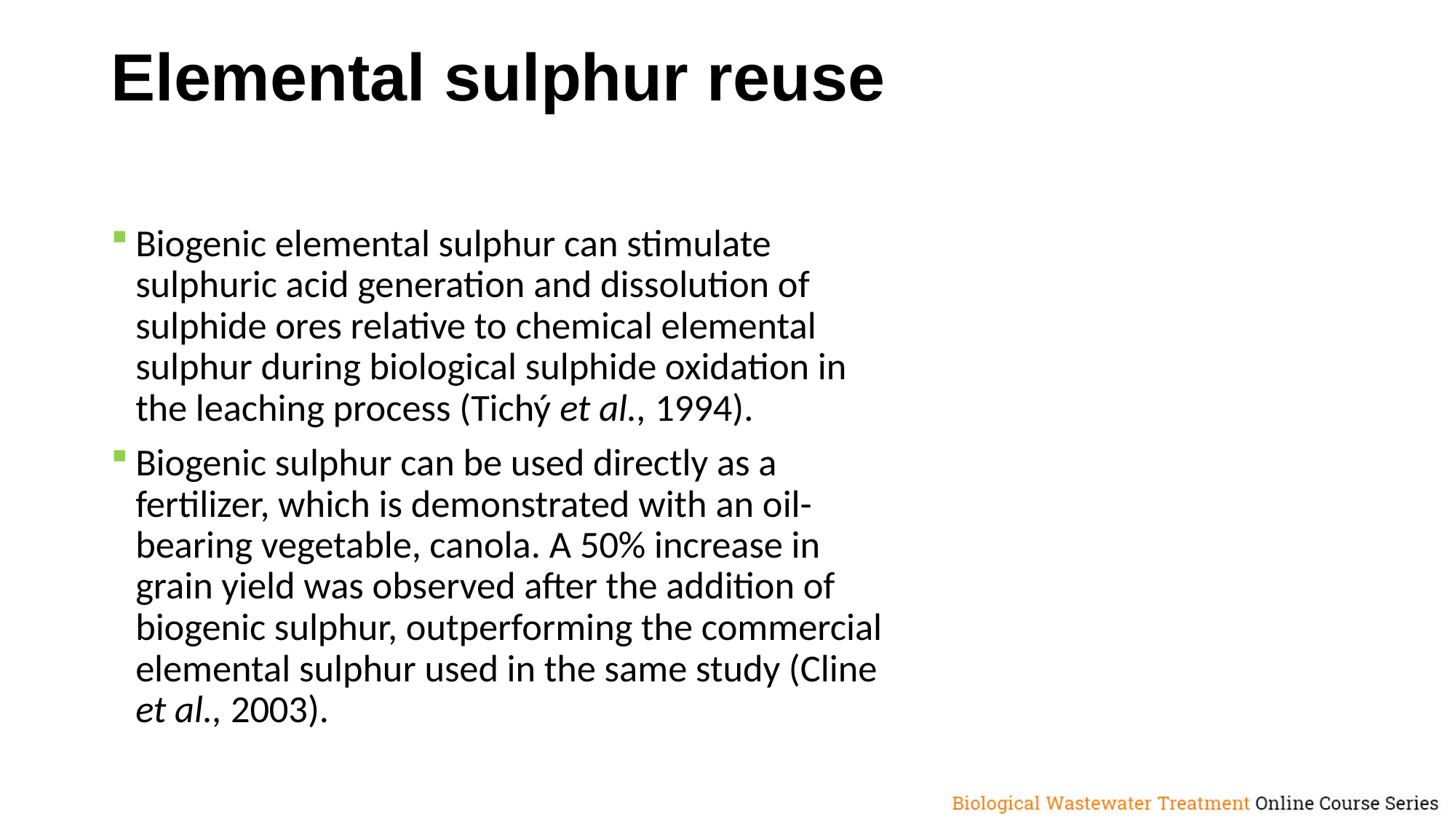

# Elemental sulphur reuse
Biogenic elemental sulphur can stimulate sulphuric acid generation and dissolution of sulphide ores relative to chemical elemental sulphur during biological sulphide oxidation in the leaching process (Tichý et al., 1994).
Biogenic sulphur can be used directly as a fertilizer, which is demonstrated with an oil-bearing vegetable, canola. A 50% increase in grain yield was observed after the addition of biogenic sulphur, outperforming the commercial elemental sulphur used in the same study (Cline et al., 2003).